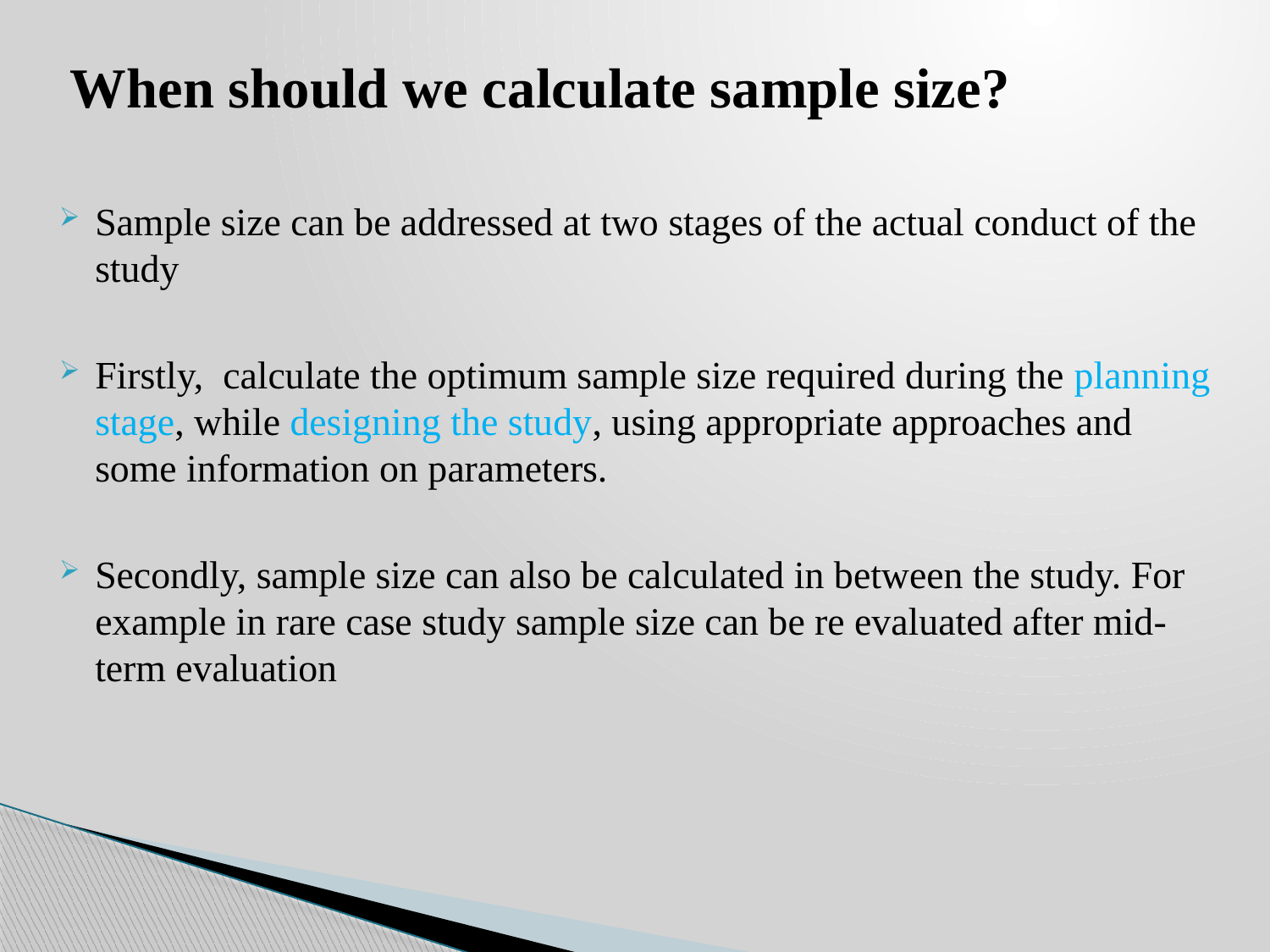

# When should we calculate sample size?
Sample size can be addressed at two stages of the actual conduct of the study

Firstly,  calculate the optimum sample size required during the planning stage, while designing the study, using appropriate approaches and some information on parameters.

Secondly, sample size can also be calculated in between the study. For example in rare case study sample size can be re evaluated after mid-term evaluation